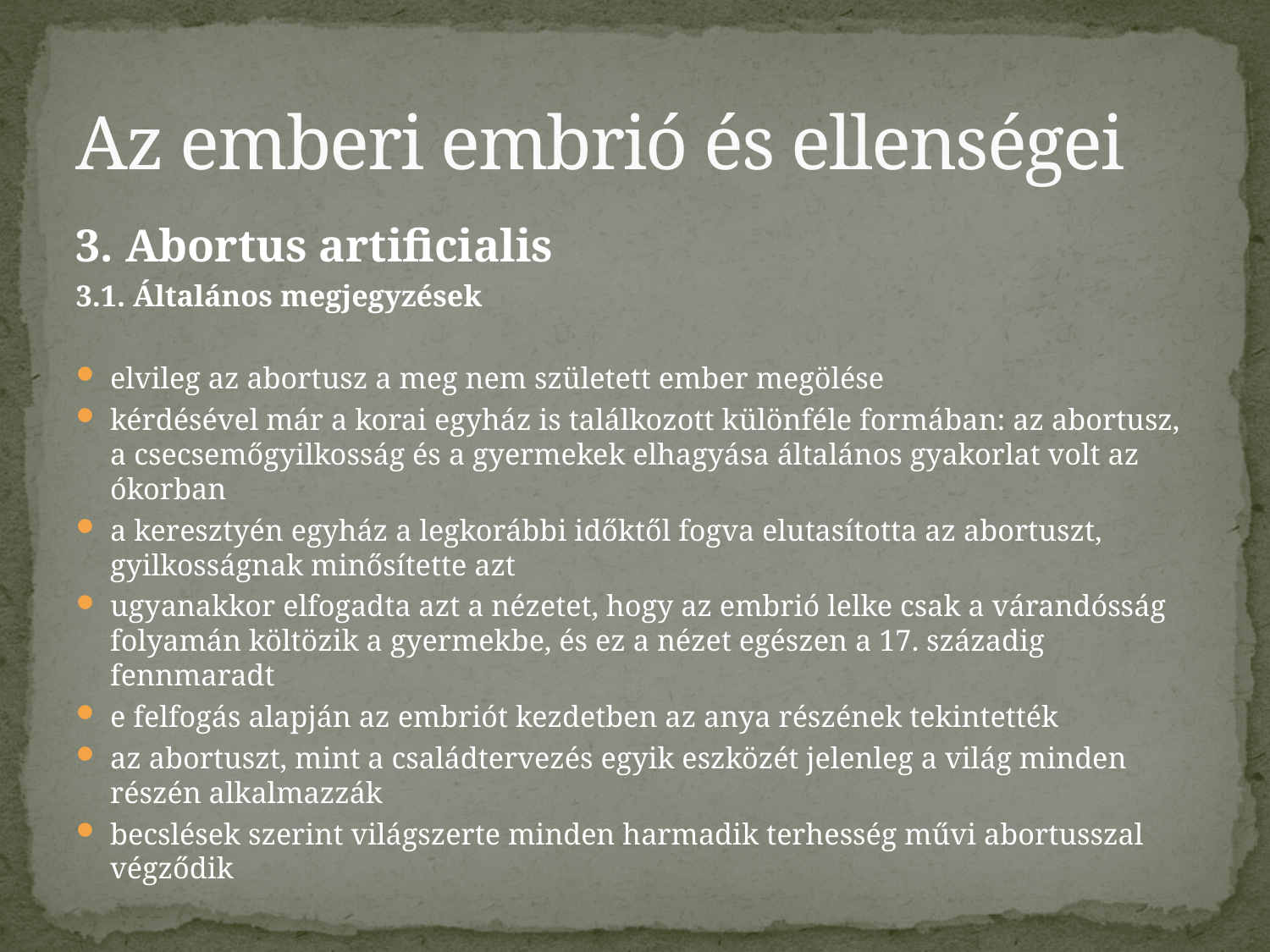

# Az emberi embrió és ellenségei
3. Abortus artificialis
3.1. Általános megjegyzések

elvileg az abortusz a meg nem született ember megölése
kérdésével már a korai egyház is találkozott különféle formában: az abortusz, a csecsemőgyilkosság és a gyermekek elhagyása általános gyakorlat volt az ókorban
a keresztyén egyház a legkorábbi időktől fogva elutasította az abortuszt, gyilkosságnak minősítette azt
ugyanakkor elfogadta azt a nézetet, hogy az embrió lelke csak a várandósság folyamán költözik a gyermekbe, és ez a nézet egészen a 17. századig fennmaradt
e felfogás alapján az embriót kezdetben az anya részének tekintették
az abortuszt, mint a családtervezés egyik eszközét jelenleg a világ minden részén alkalmazzák
becslések szerint világszerte minden harmadik terhesség művi abortusszal végződik